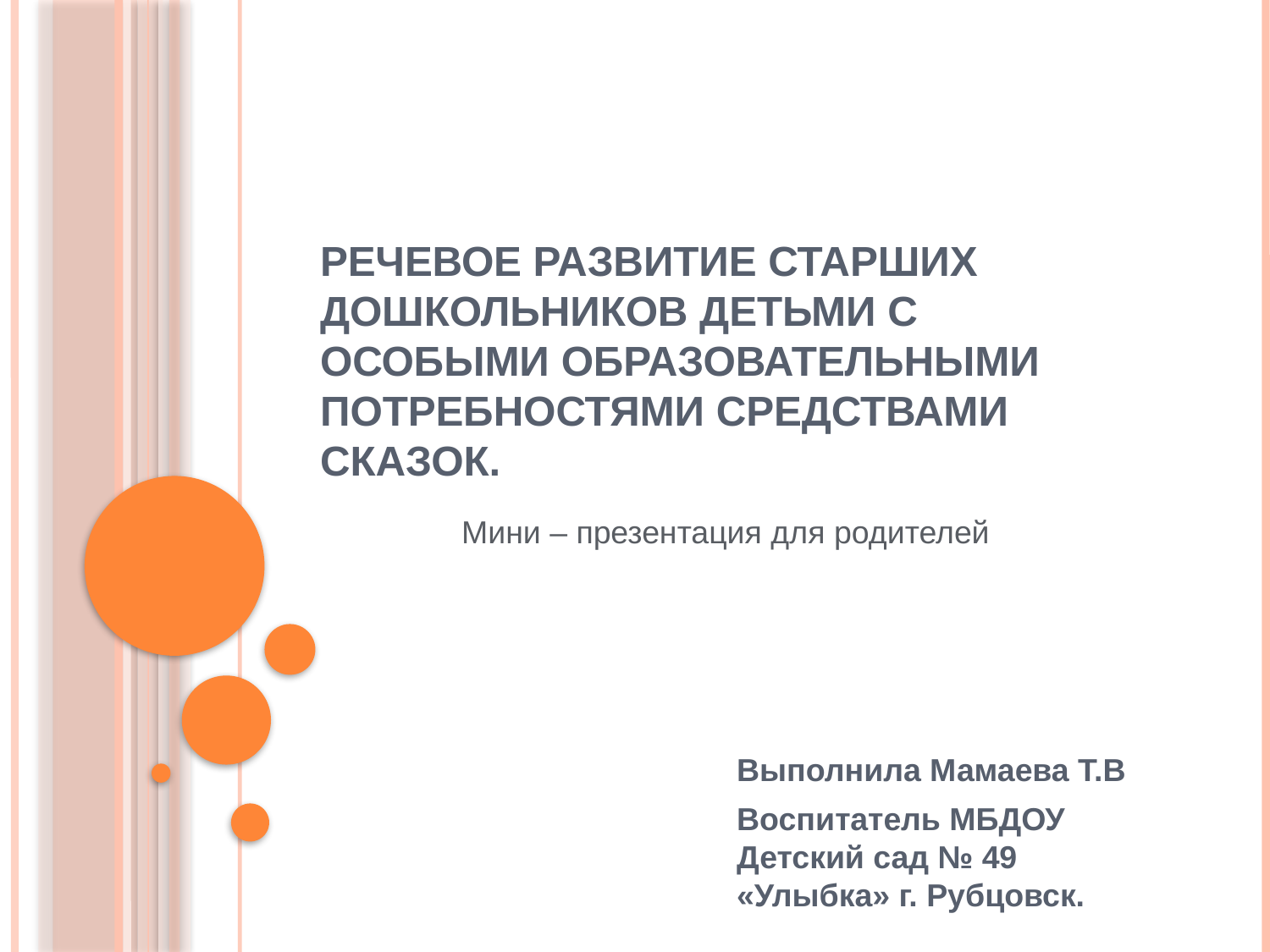

# Речевое развитие старших дошкольников детьми с особыми образовательными потребностями средствами сказок.
Мини – презентация для родителей
Выполнила Мамаева Т.В
Воспитатель МБДОУ Детский сад № 49 «Улыбка» г. Рубцовск.